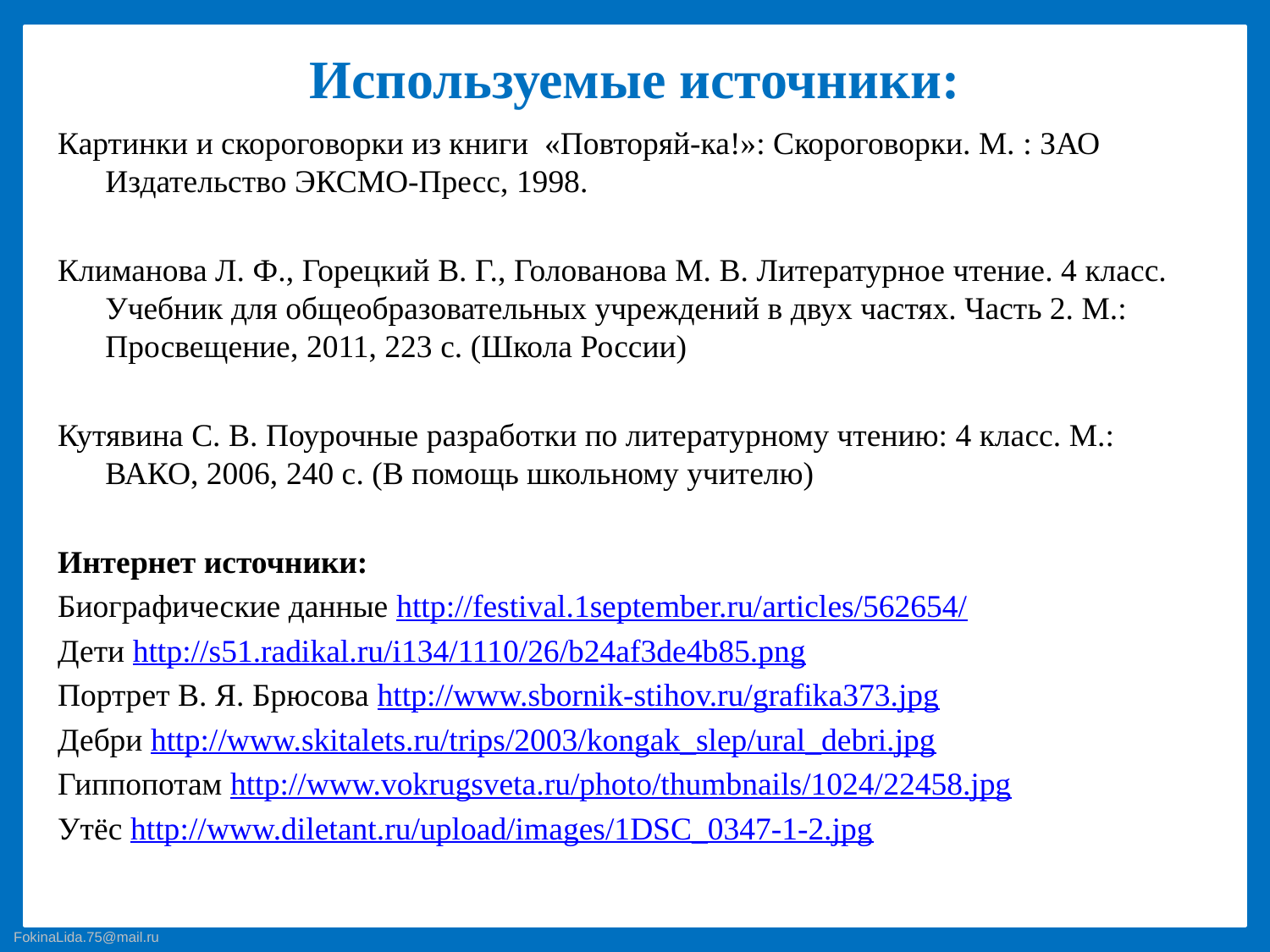

# Используемые источники:
Картинки и скороговорки из книги  «Повторяй-ка!»: Скороговорки. М. : ЗАО Издательство ЭКСМО-Пресс, 1998.

Климанова Л. Ф., Горецкий В. Г., Голованова М. В. Литературное чтение. 4 класс. Учебник для общеобразовательных учреждений в двух частях. Часть 2. М.: Просвещение, 2011, 223 с. (Школа России)

Кутявина С. В. Поурочные разработки по литературному чтению: 4 класс. М.: ВАКО, 2006, 240 с. (В помощь школьному учителю)

Интернет источники:
Биографические данные http://festival.1september.ru/articles/562654/
Дети http://s51.radikal.ru/i134/1110/26/b24af3de4b85.png
Портрет В. Я. Брюсова http://www.sbornik-stihov.ru/grafika373.jpg
Дебри http://www.skitalets.ru/trips/2003/kongak_slep/ural_debri.jpg
Гиппопотам http://www.vokrugsveta.ru/photo/thumbnails/1024/22458.jpg
Утёс http://www.diletant.ru/upload/images/1DSC_0347-1-2.jpg